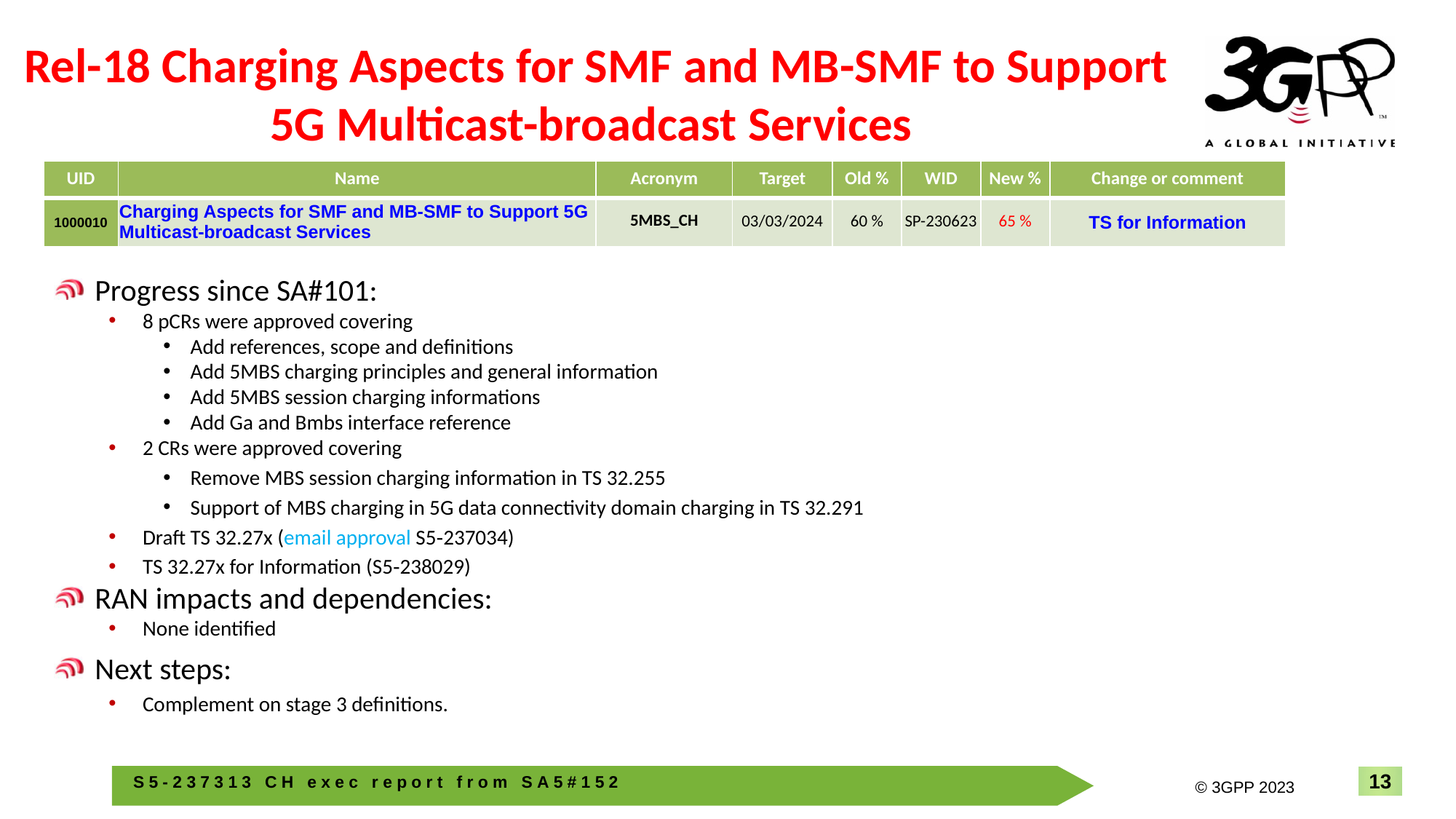

# Rel-18 Charging Aspects for SMF and MB-SMF to Support 5G Multicast-broadcast Services
| UID | Name | Acronym | Target | Old % | WID | New % | Change or comment |
| --- | --- | --- | --- | --- | --- | --- | --- |
| 1000010 | Charging Aspects for SMF and MB-SMF to Support 5G Multicast-broadcast Services | 5MBS\_CH | 03/03/2024 | 60 % | SP-230623 | 65 % | TS for Information |
Progress since SA#101:
8 pCRs were approved covering
Add references, scope and definitions
Add 5MBS charging principles and general information
Add 5MBS session charging informations
Add Ga and Bmbs interface reference
2 CRs were approved covering
Remove MBS session charging information in TS 32.255
Support of MBS charging in 5G data connectivity domain charging in TS 32.291
Draft TS 32.27x (email approval S5‑237034)
TS 32.27x for Information (S5‑238029)
RAN impacts and dependencies:
None identified
Next steps:
Complement on stage 3 definitions.